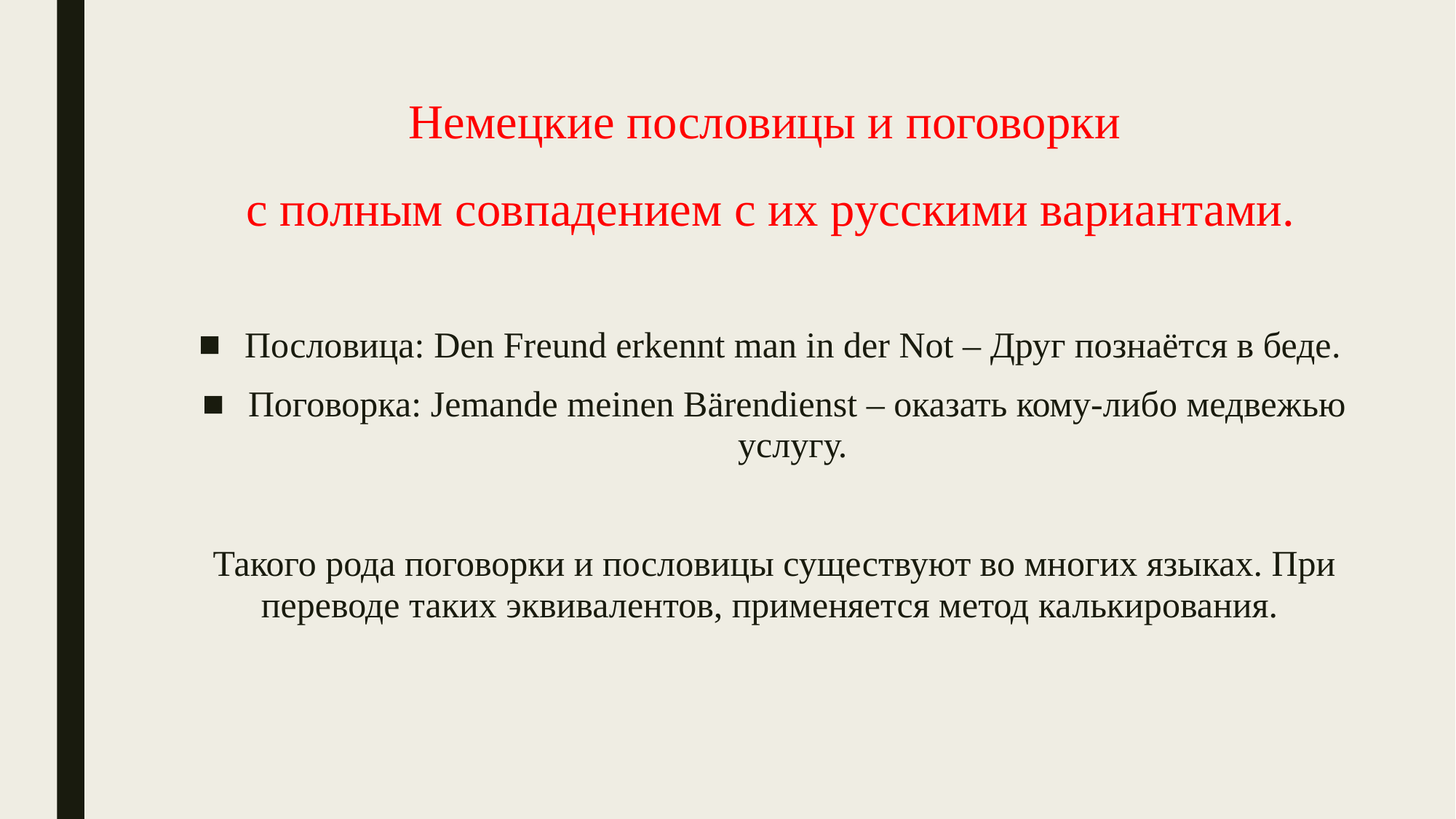

#
Немецкие пословицы и поговорки
 с полным совпадением с их русскими вариантами.

Пословица: Den Freund erkennt man in der Not – Друг познаётся в беде.
Поговорка: Jemande meinen Bärendienst – оказать кому-либо медвежью услугу.

Такого рода поговорки и пословицы существуют во многих языках. При переводе таких эквивалентов, применяется метод калькирования.